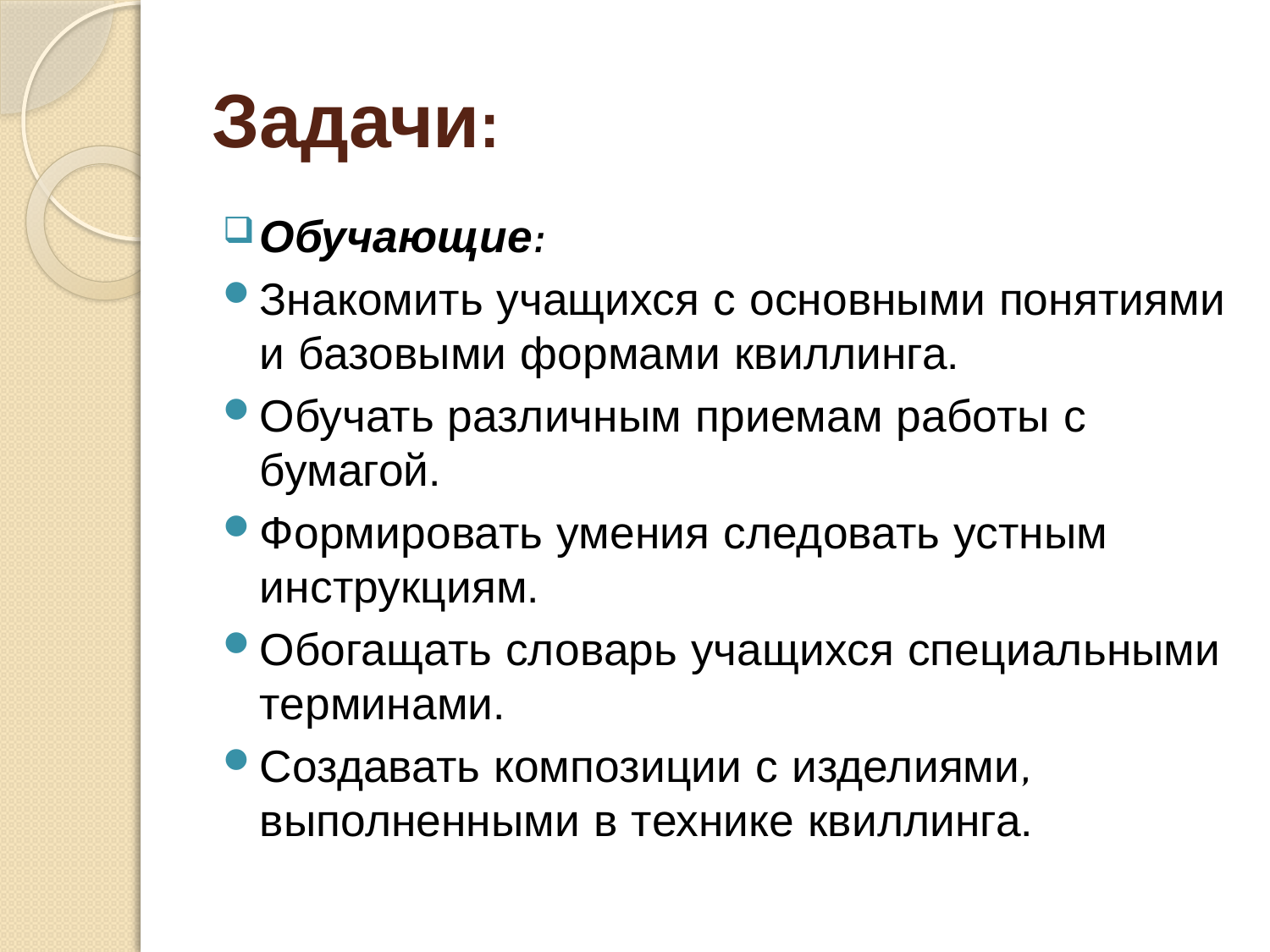

# Задачи:
Обучающие:
Знакомить учащихся с основными понятиями и базовыми формами квиллинга.
Обучать различным приемам работы с бумагой.
Формировать умения следовать устным инструкциям.
Обогащать словарь учащихся специальными терминами.
Создавать композиции с изделиями, выполненными в технике квиллинга.